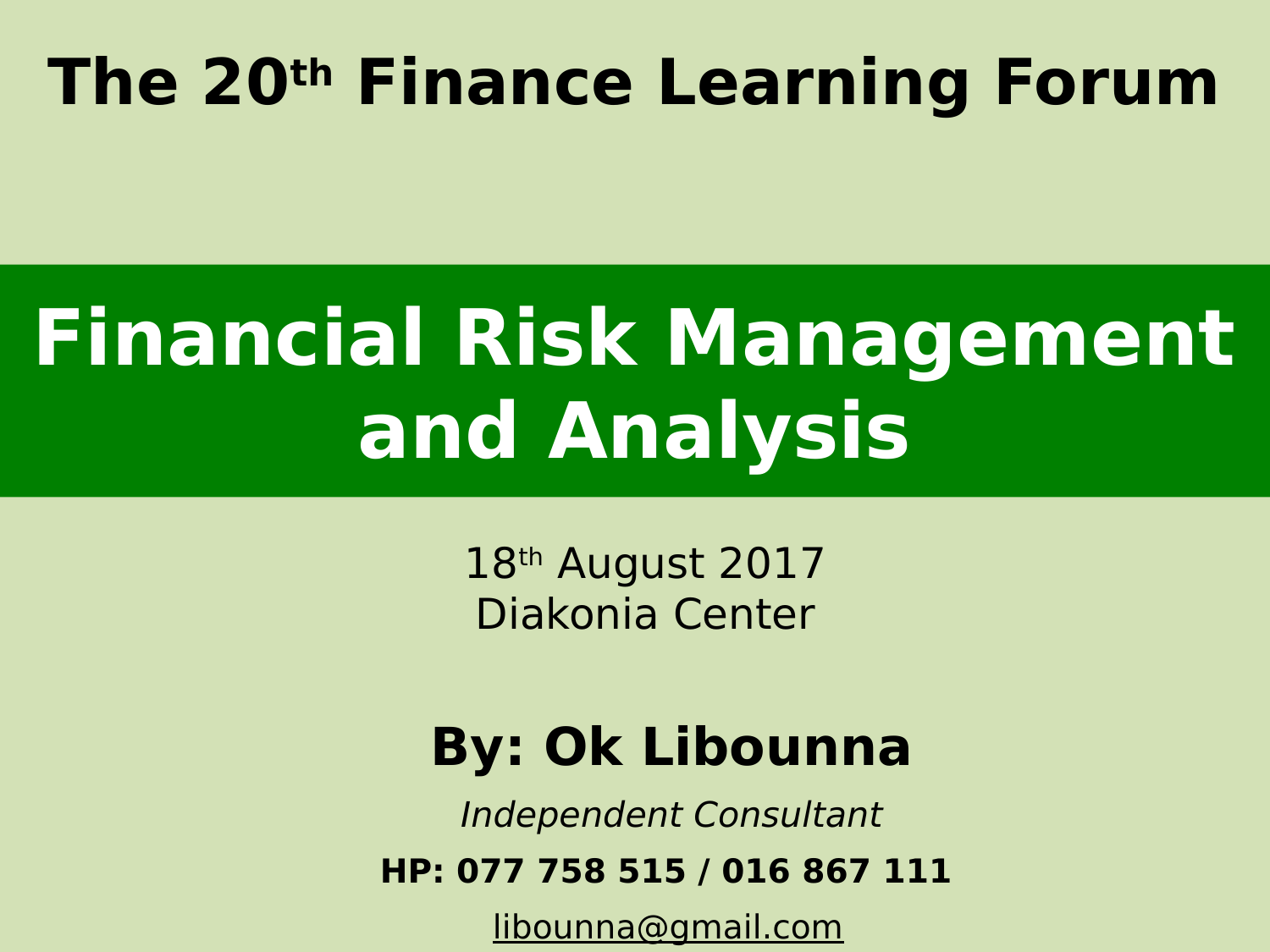

The 20th Finance Learning Forum
# Financial Risk Management and Analysis
18th August 2017
Diakonia Center
By: Ok Libounna
Independent Consultant
HP: 077 758 515 / 016 867 111
libounna@gmail.com